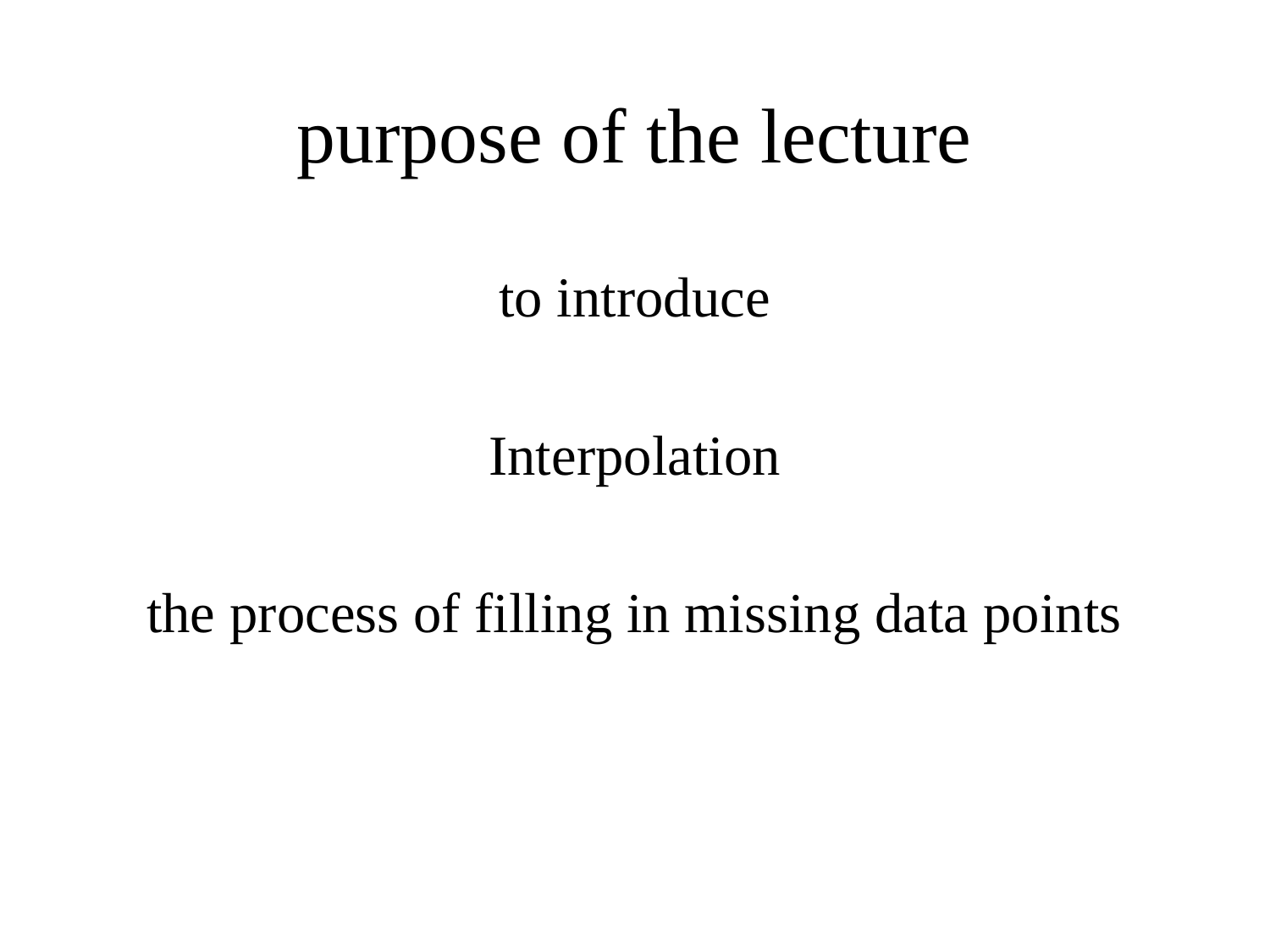

# purpose of the lecture
to introduce

Interpolation

the process of filling in missing data points